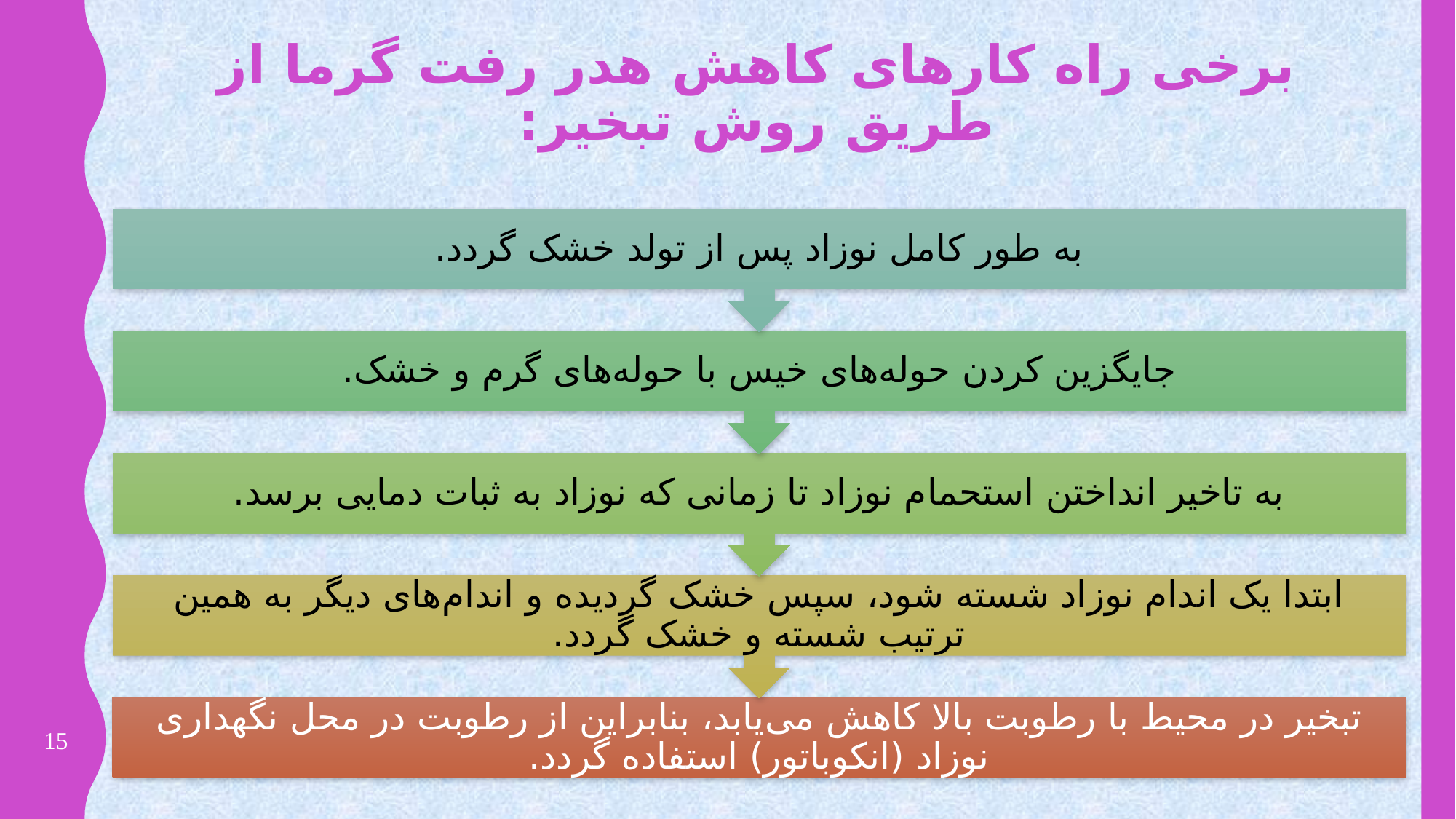

# برخی راه کارهای کاهش هدر رفت گرما از طریق روش تبخیر:
تبخیر در محیط با رطوبت بالا کاهش می‌یابد، بنابراین از رطوبت در محل نگهداری نوزاد (انکوباتور) استفاده گردد.
ابتدا یک اندام نوزاد شسته شود، سپس خشک گردیده و اندام‌های دیگر به همین ترتیب شسته و خشک گردد.
به تاخیر انداختن استحمام نوزاد تا زمانی که نوزاد به ثبات دمایی برسد.
جایگزین کردن حوله‌های خیس با حوله‌های گرم و خشک.
به طور کامل نوزاد پس از تولد خشک گردد.
15